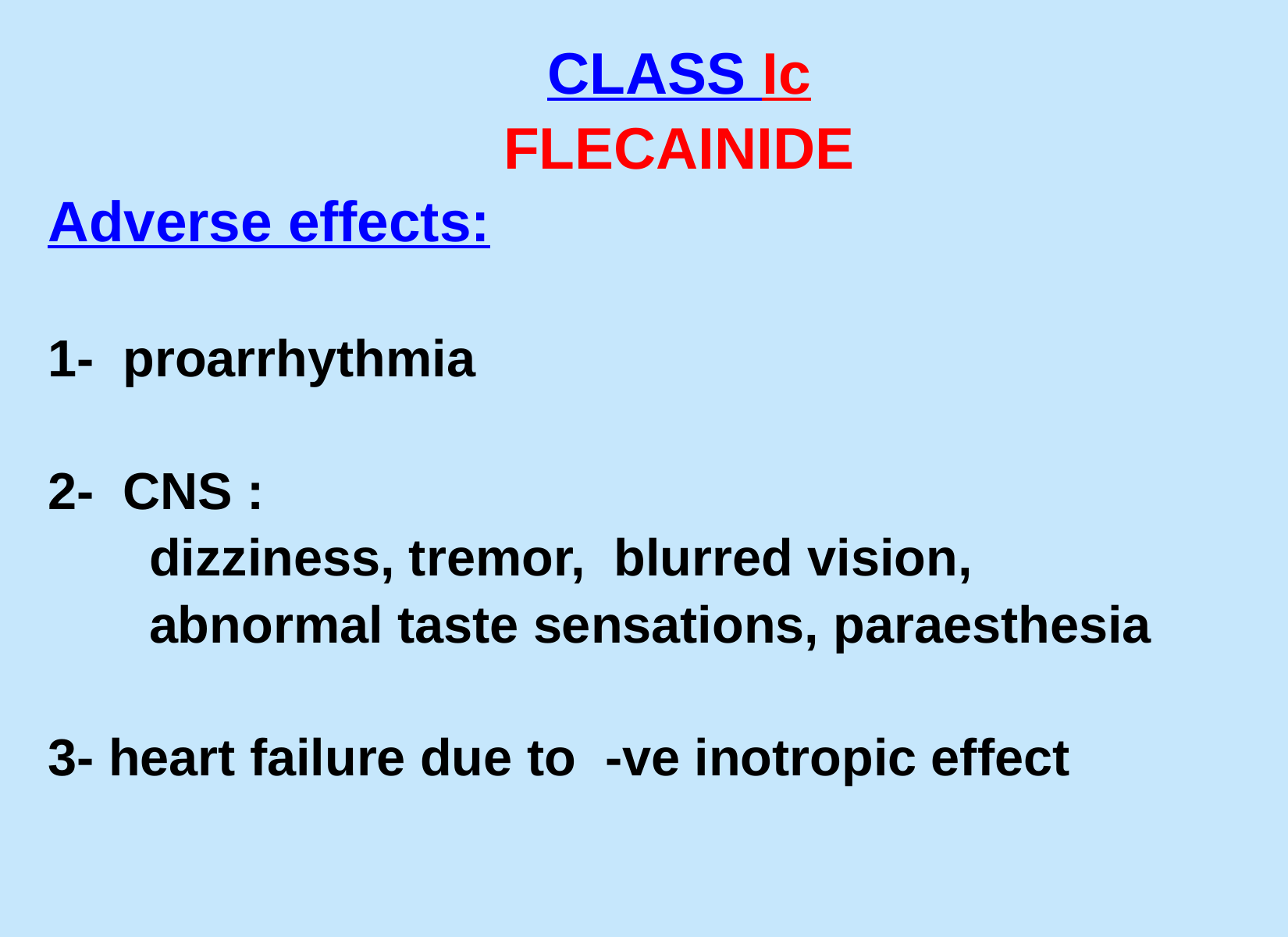

CLASS Ic
FLECAINIDE
Adverse effects:

1-  proarrhythmia

2-  CNS :
       dizziness, tremor,  blurred vision,
       abnormal taste sensations, paraesthesia

3- heart failure due to  -ve inotropic effect
#